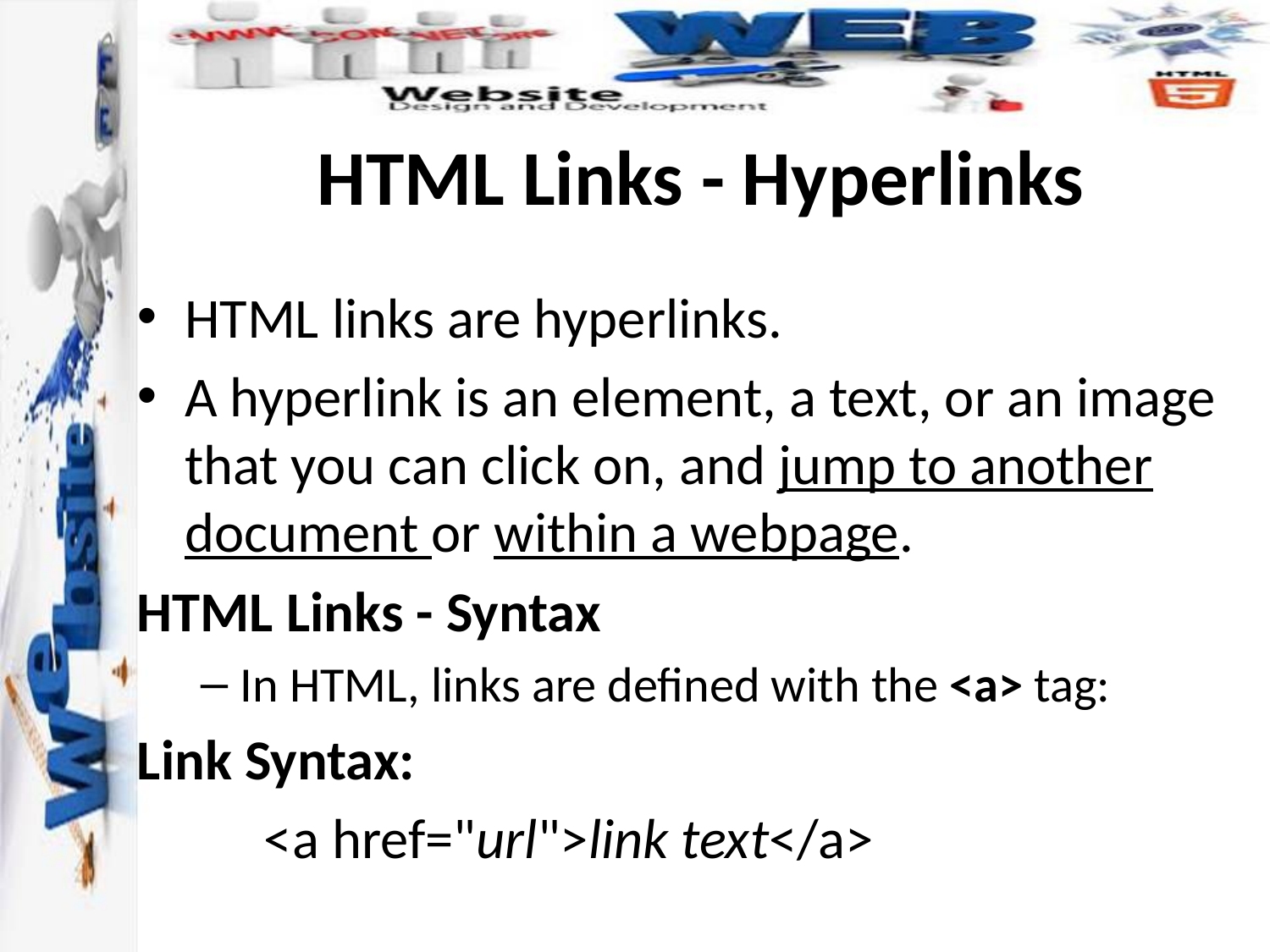

# HTML Links - Hyperlinks
HTML links are hyperlinks.
A hyperlink is an element, a text, or an image that you can click on, and jump to another document or within a webpage.
HTML Links - Syntax
In HTML, links are defined with the <a> tag:
Link Syntax:
	<a href="url">link text</a>